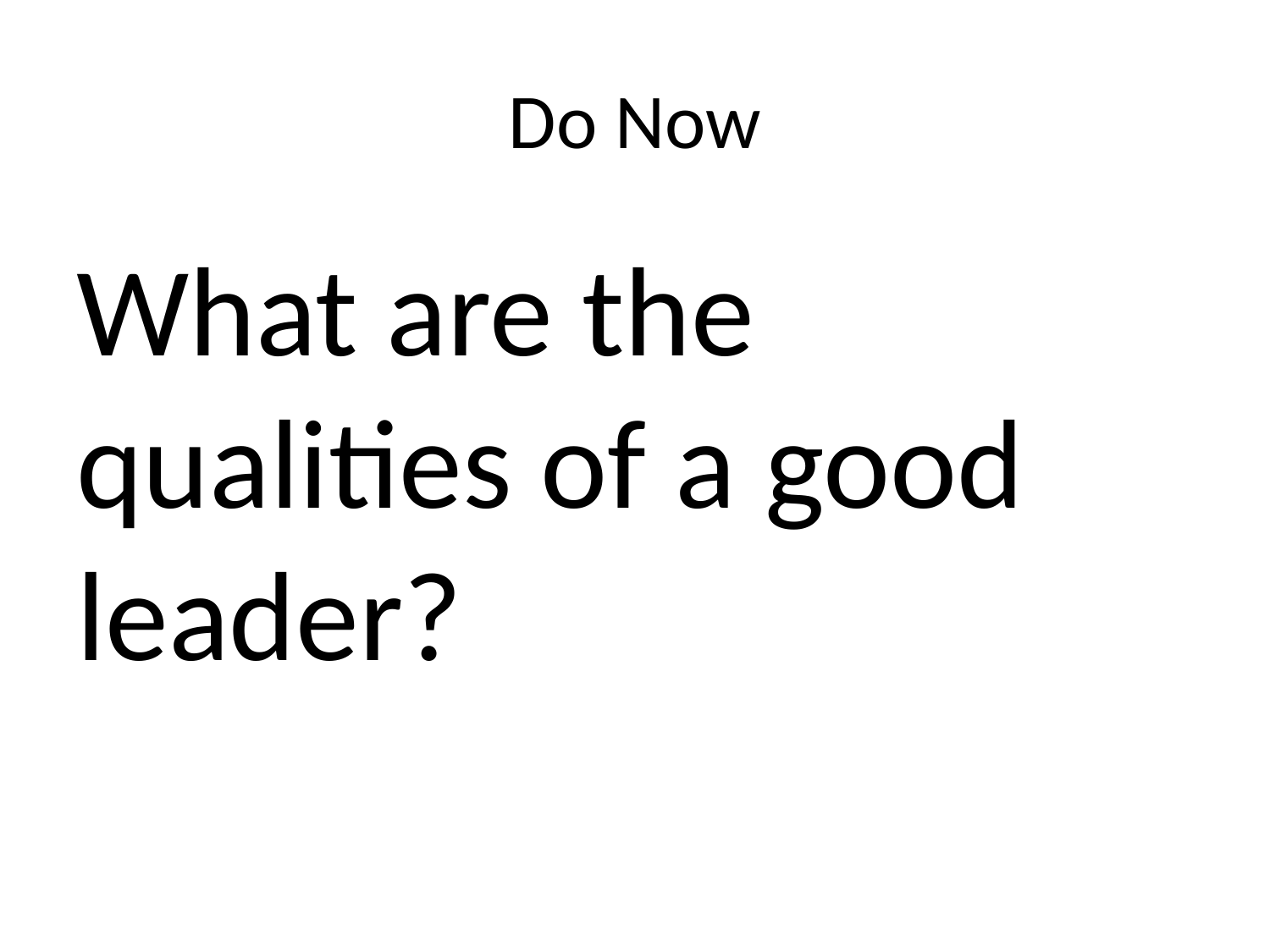

# Do Now
What are the qualities of a good leader?